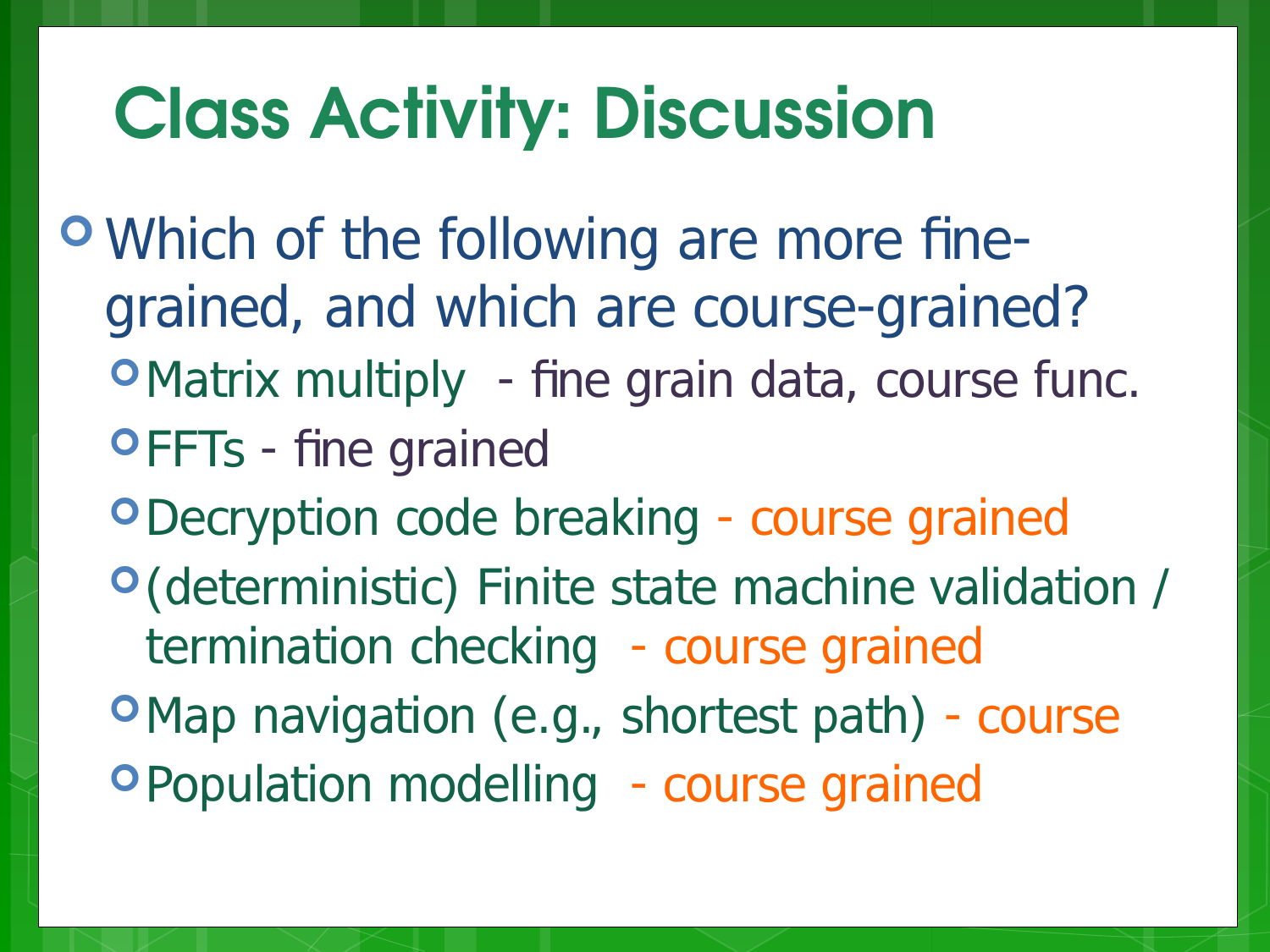

# Class Activity: Discussion
Which of the following are more fine-grained, and which are course-grained?
Matrix multiply  - fine grain data, course func.
FFTs - fine grained
Decryption code breaking - course grained
(deterministic) Finite state machine validation / termination checking  - course grained
Map navigation (e.g., shortest path) - course
Population modelling  - course grained